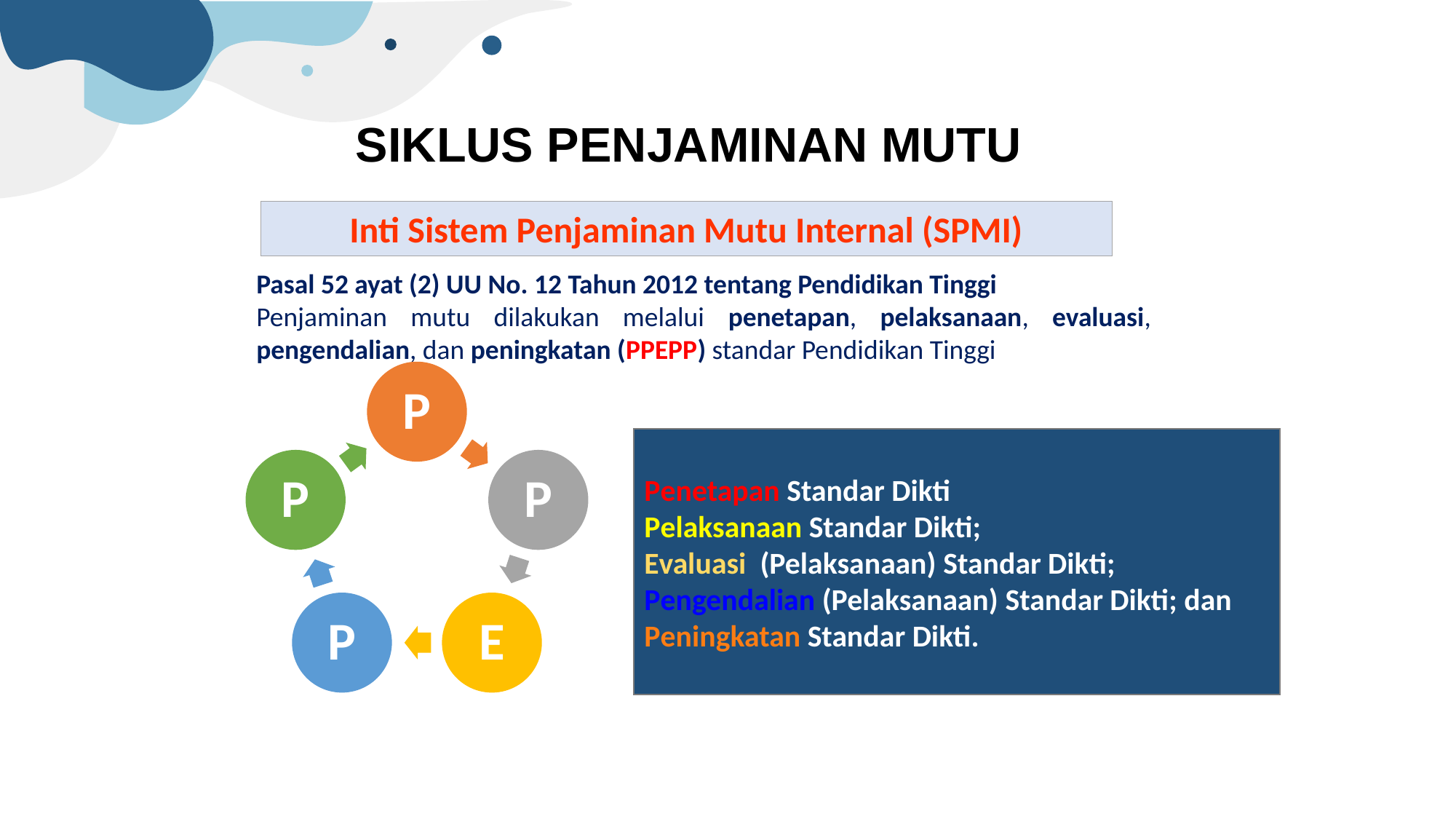

# SIKLUS PENJAMINAN MUTU
Inti Sistem Penjaminan Mutu Internal (SPMI)
Pasal 52 ayat (2) UU No. 12 Tahun 2012 tentang Pendidikan Tinggi
Penjaminan mutu dilakukan melalui penetapan, pelaksanaan, evaluasi, pengendalian, dan peningkatan (PPEPP) standar Pendidikan Tinggi
P

P

E

P

P

Penetapan Standar Dikti
Pelaksanaan Standar Dikti;
Evaluasi  (Pelaksanaan) Standar Dikti;
Pengendalian (Pelaksanaan) Standar Dikti; dan
Peningkatan Standar Dikti.